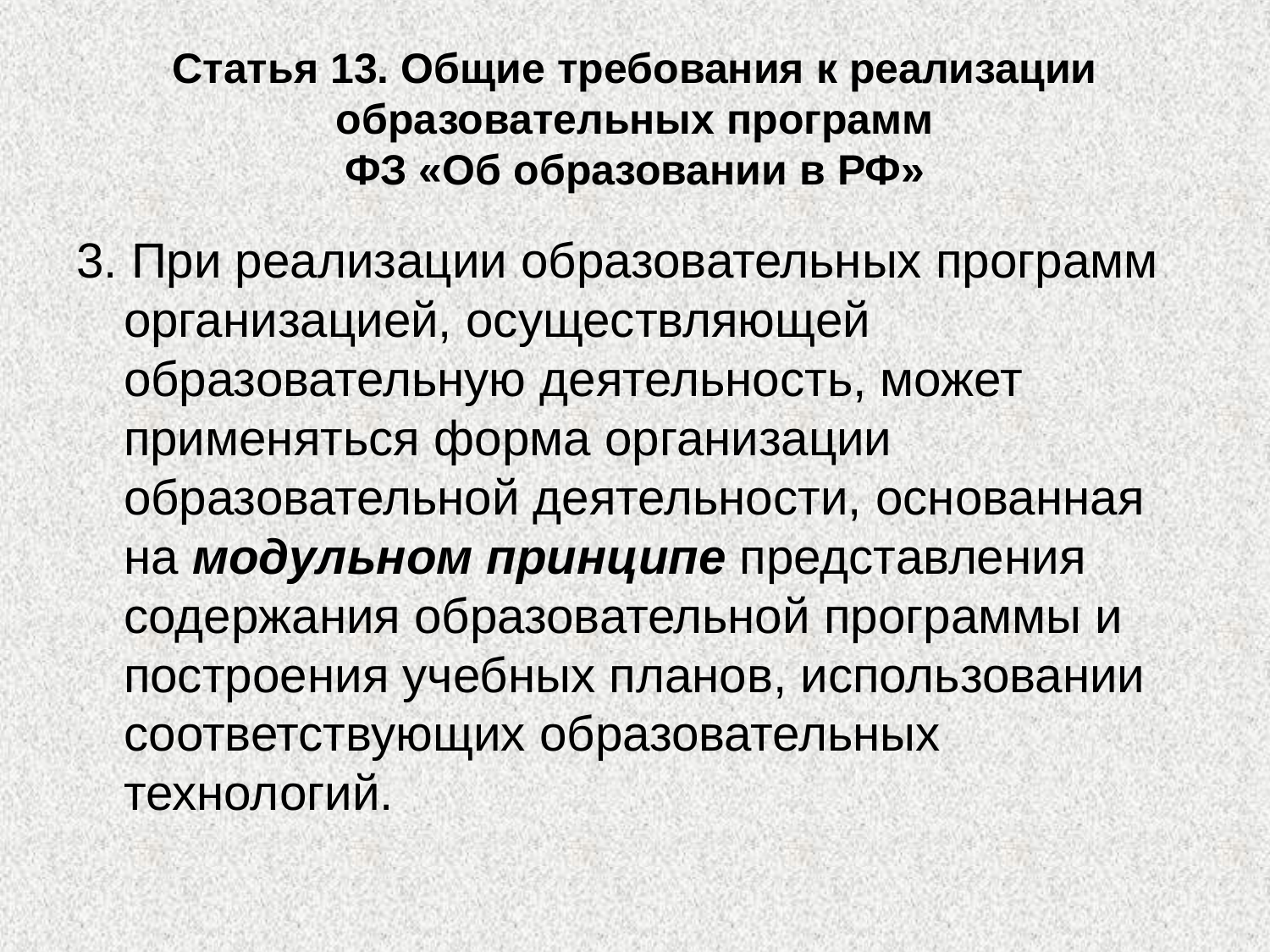

Статья 13. Общие требования к реализации образовательных программ
ФЗ «Об образовании в РФ»
3. При реализации образовательных программ организацией, осуществляющей образовательную деятельность, может применяться форма организации образовательной деятельности, основанная на модульном принципе представления содержания образовательной программы и построения учебных планов, использовании соответствующих образовательных технологий.